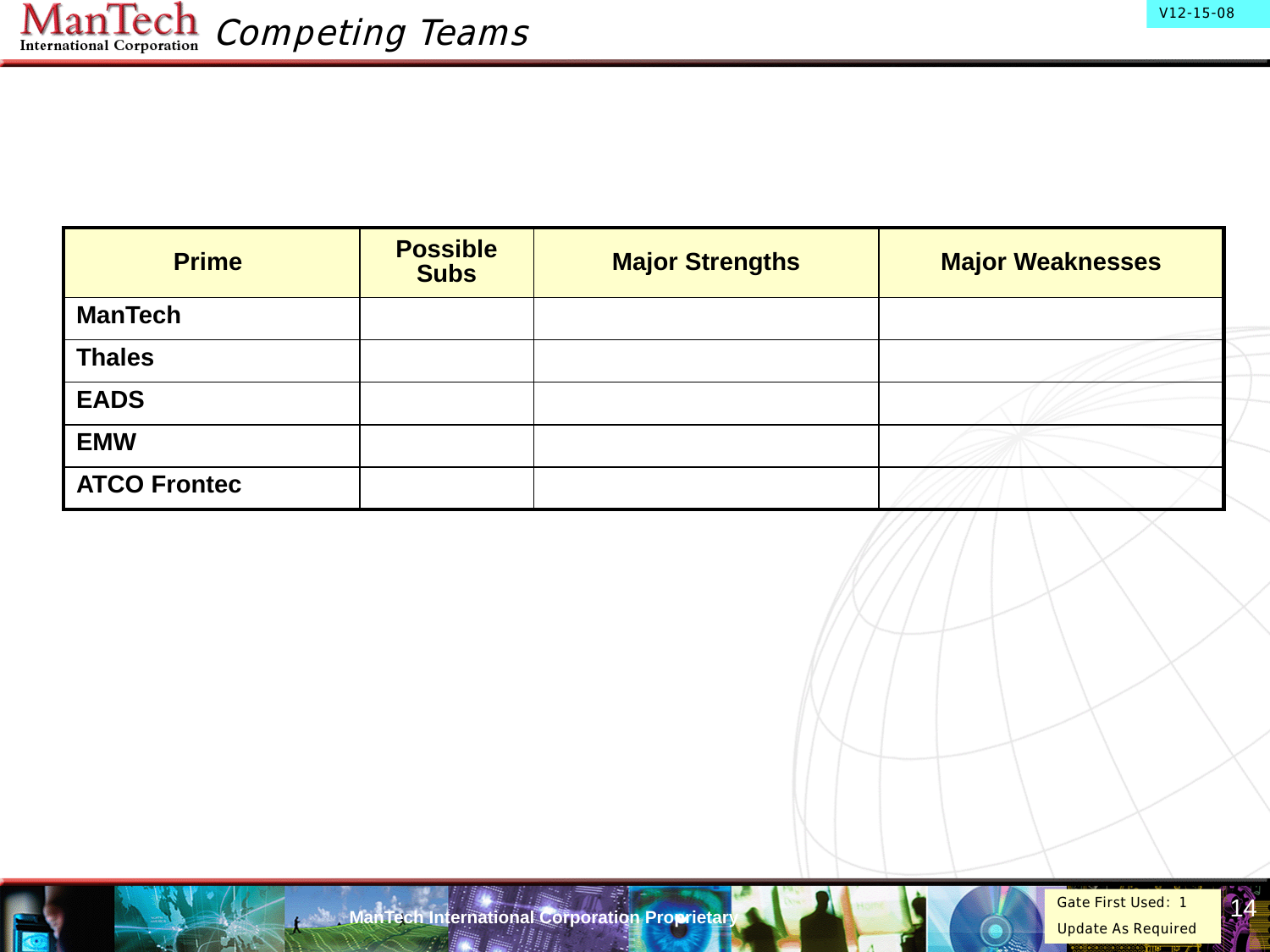

# Competing Teams
| Prime | Possible Subs | Major Strengths | Major Weaknesses |
| --- | --- | --- | --- |
| ManTech |  |  |  |
| Thales |  |  |  |
| EADS |  |  |  |
| EMW |  |  |  |
| ATCO Frontec |  |  |  |
14
Gate First Used:  1
Update As Required